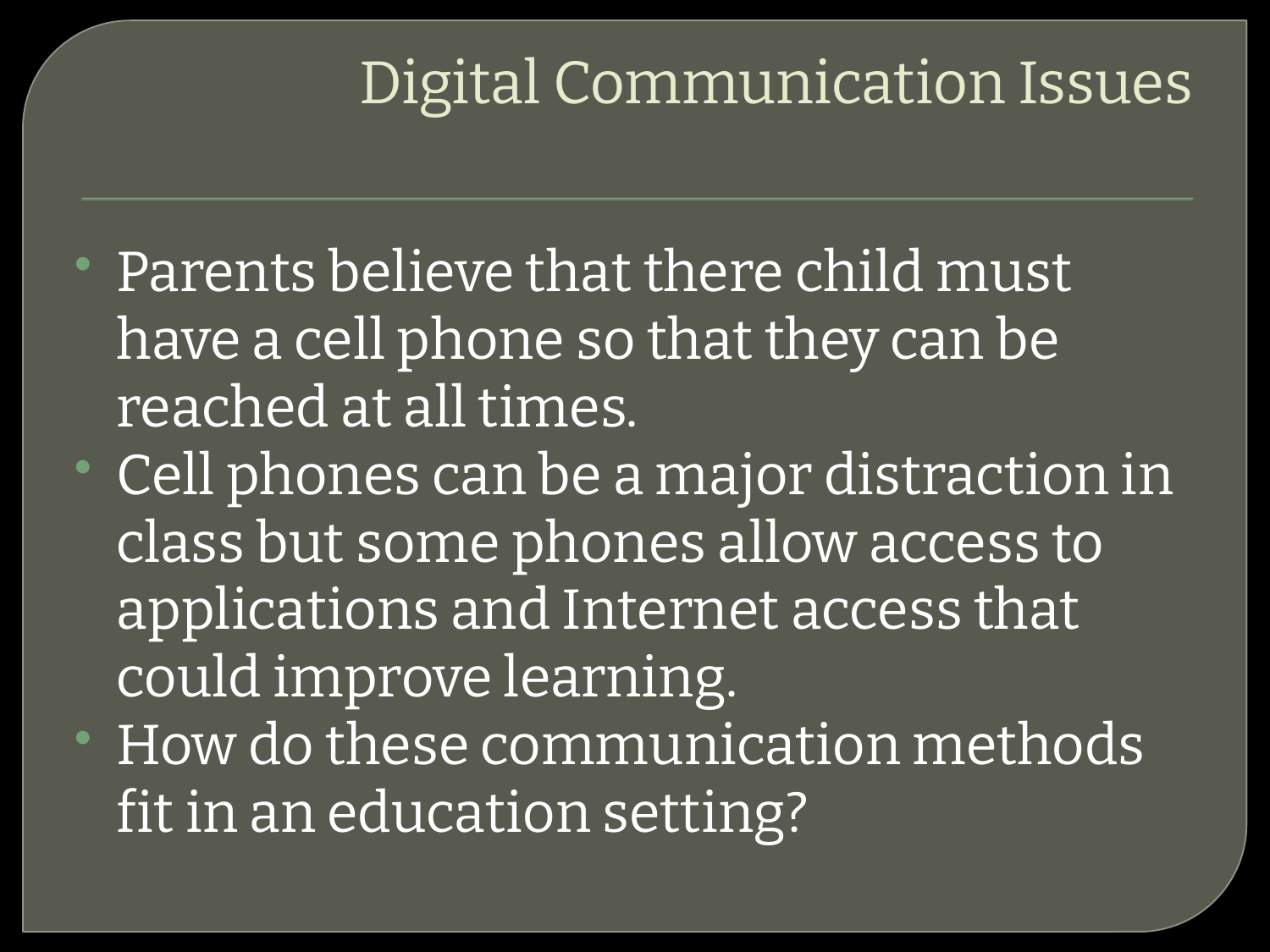

# Digital Communication Issues
Parents believe that there child must have a cell phone so that they can be reached at all times.
Cell phones can be a major distraction in class but some phones allow access to applications and Internet access that could improve learning.
How do these communication methods fit in an education setting?